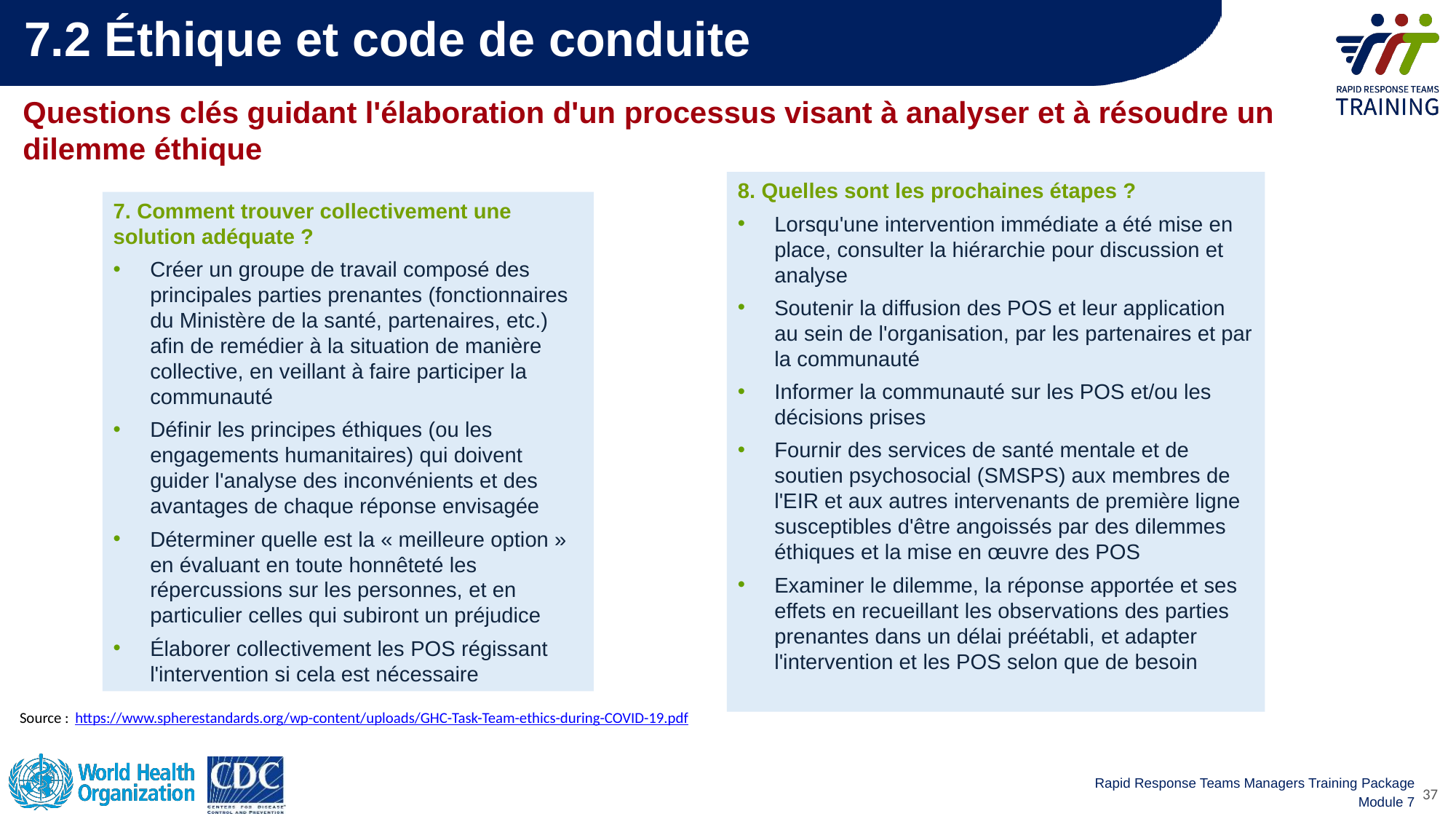

7.2 Éthique et code de conduite
Questions clés guidant l'élaboration d'un processus visant à analyser et à résoudre un dilemme éthique
8. Quelles sont les prochaines étapes ?
Lorsqu'une intervention immédiate a été mise en place, consulter la hiérarchie pour discussion et analyse
Soutenir la diffusion des POS et leur application au sein de l'organisation, par les partenaires et par la communauté
Informer la communauté sur les POS et/ou les décisions prises
Fournir des services de santé mentale et de soutien psychosocial (SMSPS) aux membres de l'EIR et aux autres intervenants de première ligne susceptibles d'être angoissés par des dilemmes éthiques et la mise en œuvre des POS
Examiner le dilemme, la réponse apportée et ses effets en recueillant les observations des parties prenantes dans un délai préétabli, et adapter l'intervention et les POS selon que de besoin

7. Comment trouver collectivement une solution adéquate ?
Créer un groupe de travail composé des principales parties prenantes (fonctionnaires du Ministère de la santé, partenaires, etc.) afin de remédier à la situation de manière collective, en veillant à faire participer la communauté
Définir les principes éthiques (ou les engagements humanitaires) qui doivent guider l'analyse des inconvénients et des avantages de chaque réponse envisagée
Déterminer quelle est la « meilleure option » en évaluant en toute honnêteté les répercussions sur les personnes, et en particulier celles qui subiront un préjudice
Élaborer collectivement les POS régissant l'intervention si cela est nécessaire
Source : https://www.spherestandards.org/wp-content/uploads/GHC-Task-Team-ethics-during-COVID-19.pdf
37